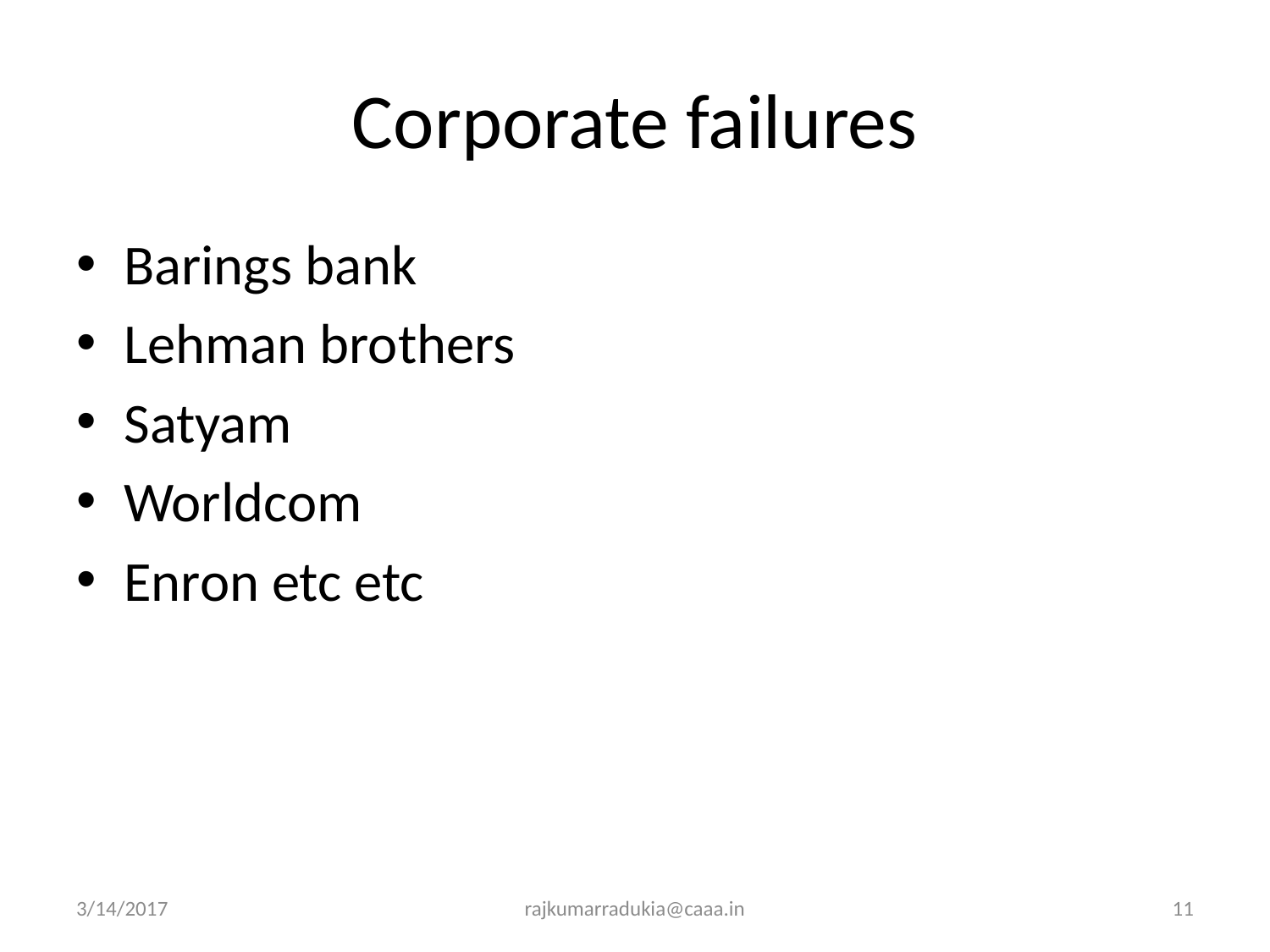

# Corporate failures
Barings bank
Lehman brothers
Satyam
Worldcom
Enron etc etc

3/14/2017
rajkumarradukia@caaa.in
11